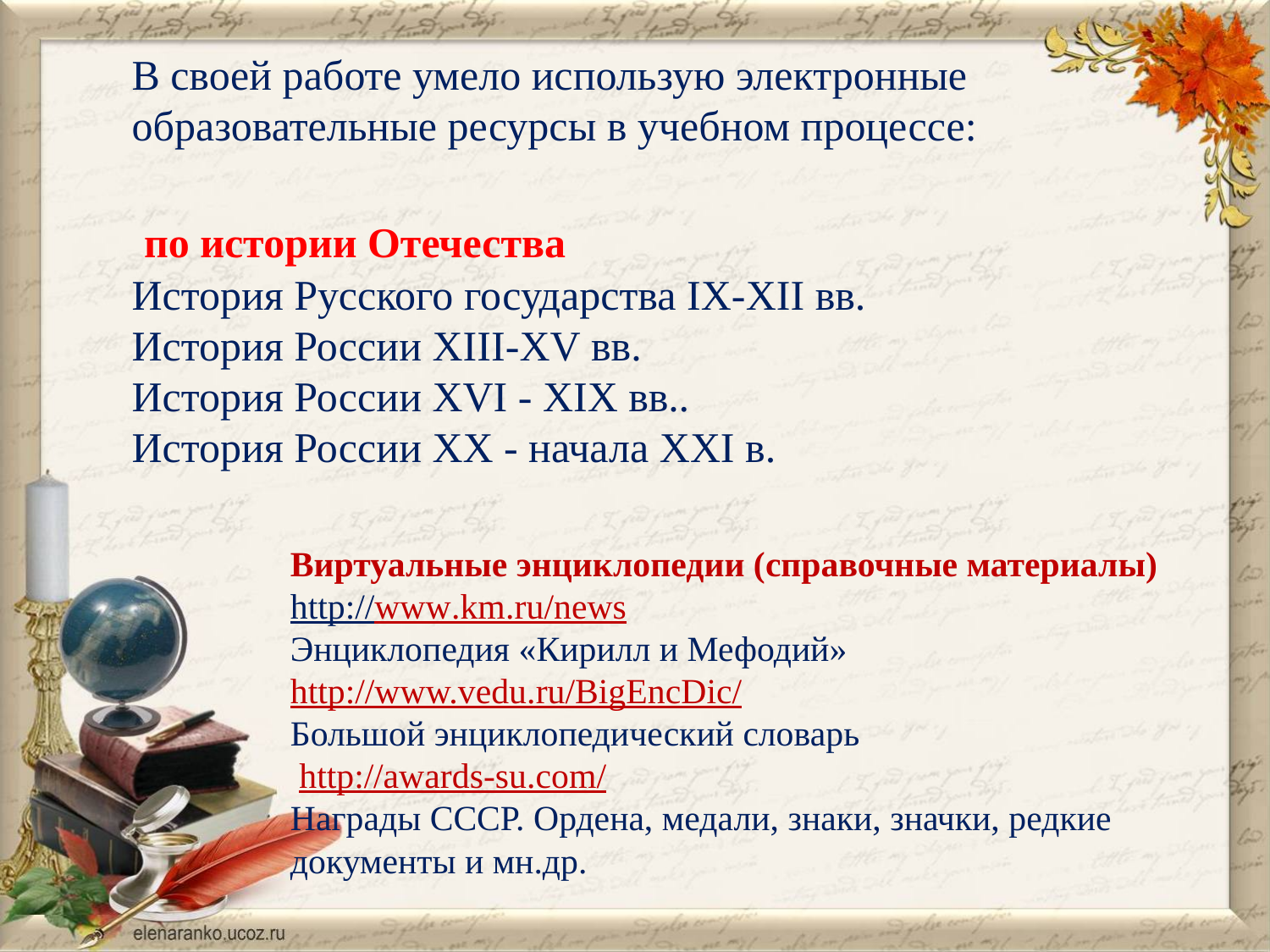

В своей работе умело использую электронные
образовательные ресурсы в учебном процессе:

 по истории Отечества
История Русского государства IX-XII вв.
История России XIII-XV вв.
История России XVI - XIX вв..
История России XX - начала XXI в.

Виртуальные энциклопедии (справочные материалы)
http://www.km.ru/news
Энциклопедия «Кирилл и Мефодий»
http://www.vedu.ru/BigEncDic/
Большой энциклопедический словарь
 http://awards-su.com/
Награды СССР. Ордена, медали, знаки, значки, редкие документы и мн.др.